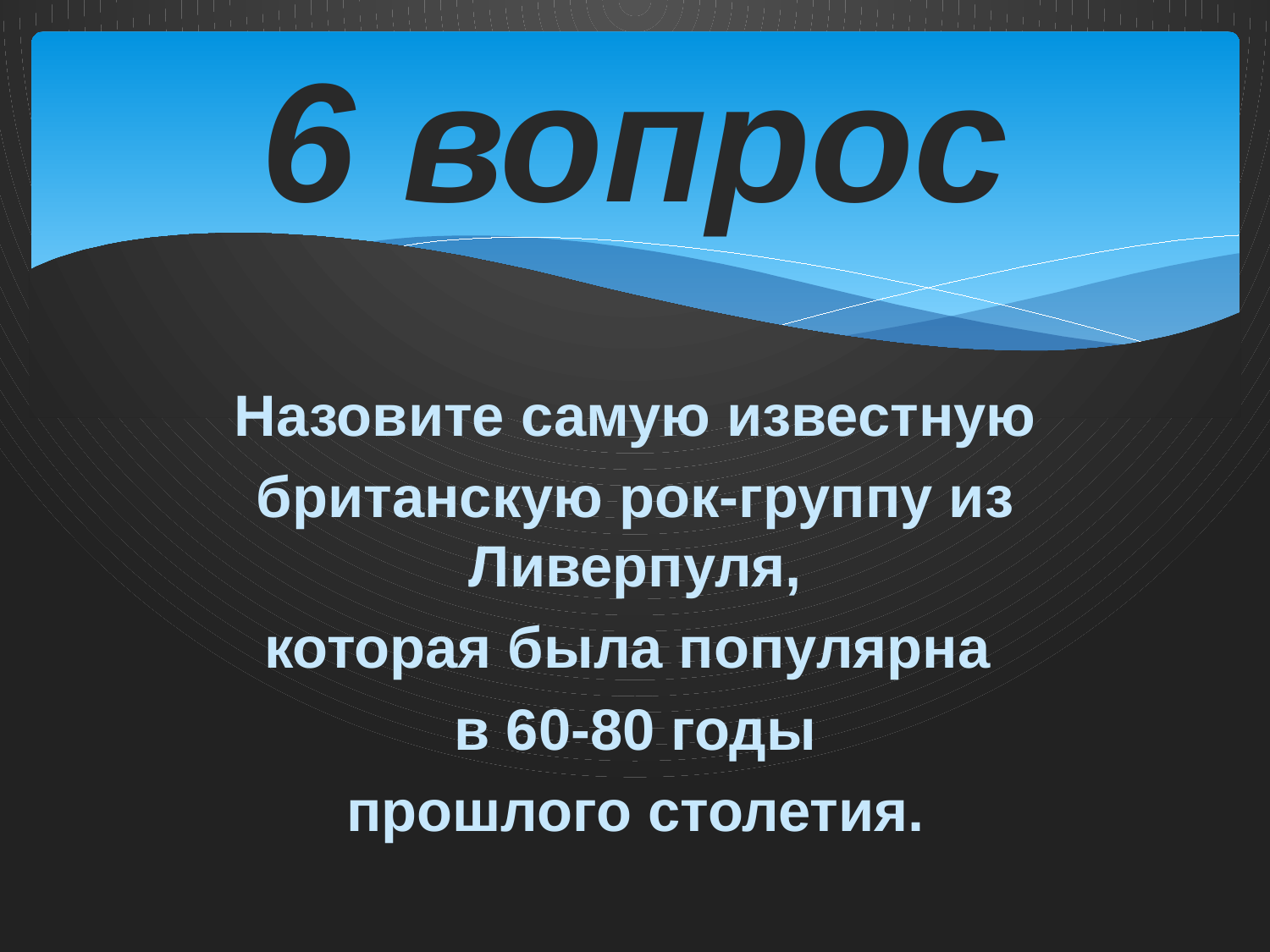

# 6 вопрос
Назовите самую известную
британскую рок-группу из Ливерпуля,
которая была популярна
в 60-80 годы
прошлого столетия.